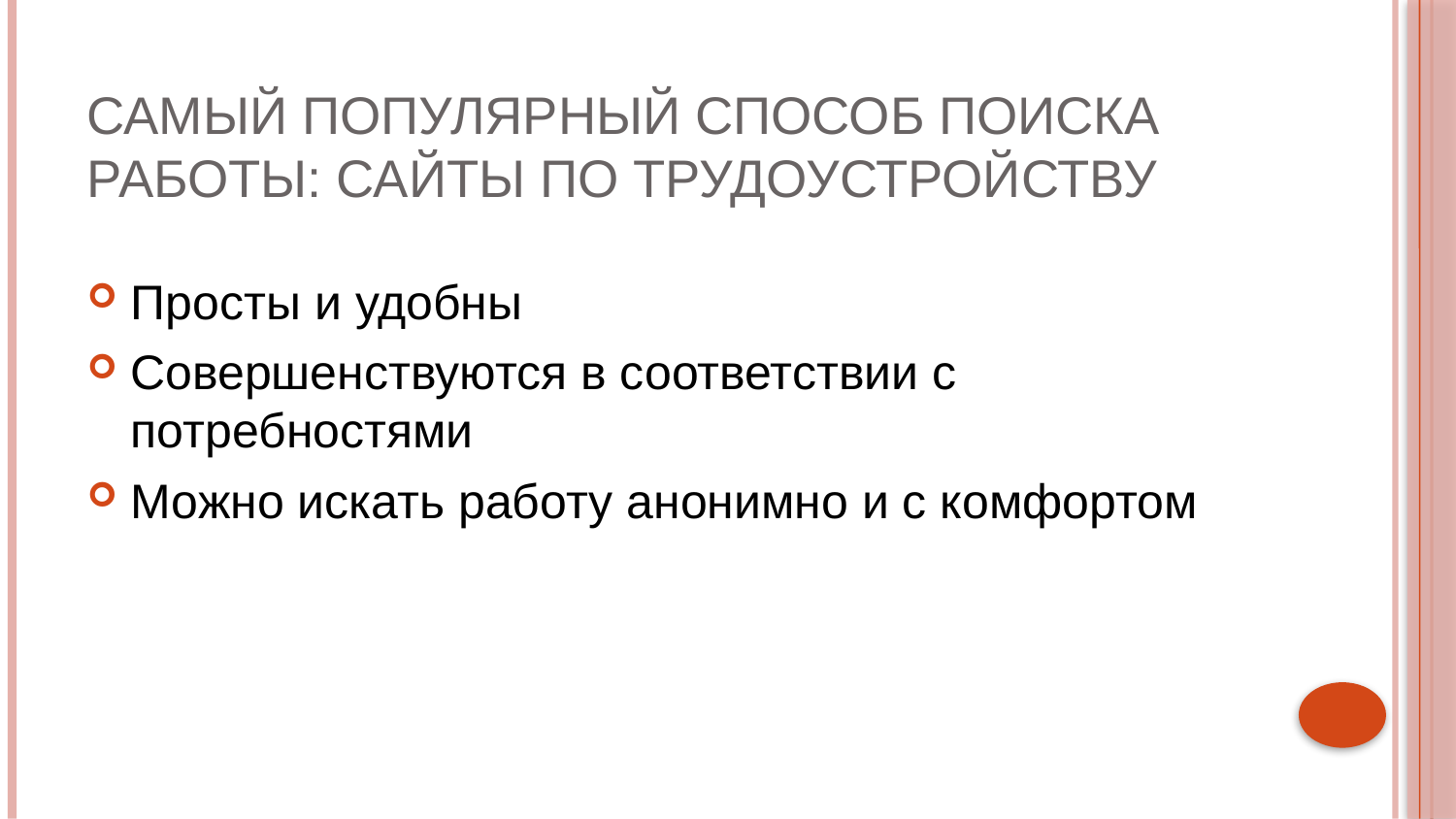

# Самый популярный способ поиска работы: сайты по трудоустройству
Просты и удобны
Совершенствуются в соответствии с потребностями
Можно искать работу анонимно и с комфортом